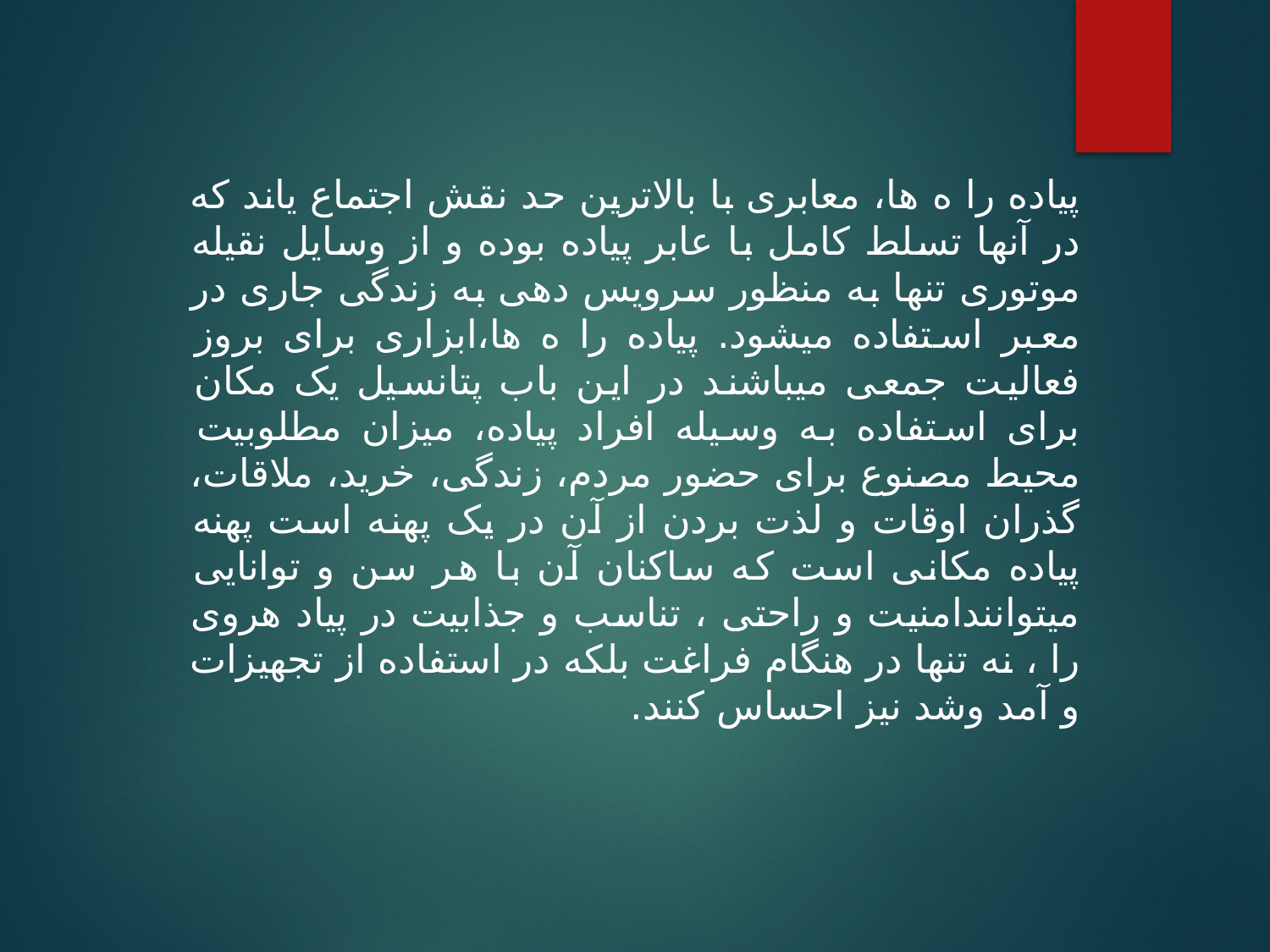

پیاده را ه ها، معابری با بالاترین حد نقش اجتماع یاند که در آنها تسلط کامل با عابر پیاده بوده و از وسایل نقیله موتوری تنها به منظور سرویس دهی به زندگی جاری در معبر استفاده میشود. پیاده را ه ها،ابزاری برای بروز فعالیت جمعی میباشند در این باب پتانسیل یک مکان برای استفاده به وسیله افراد پیاده، میزان مطلوبیت محیط مصنوع برای حضور مردم، زندگی، خرید، ملاقات، گذران اوقات و لذت بردن از آن در یک پهنه است پهنه پیاده مکانی است که ساکنان آن با هر سن و توانایی میتوانندامنیت و راحتی ، تناسب و جذابیت در پیاد هروی را ، نه تنها در هنگام فراغت بلکه در استفاده از تجهیزات و آمد وشد نیز احساس کنند.